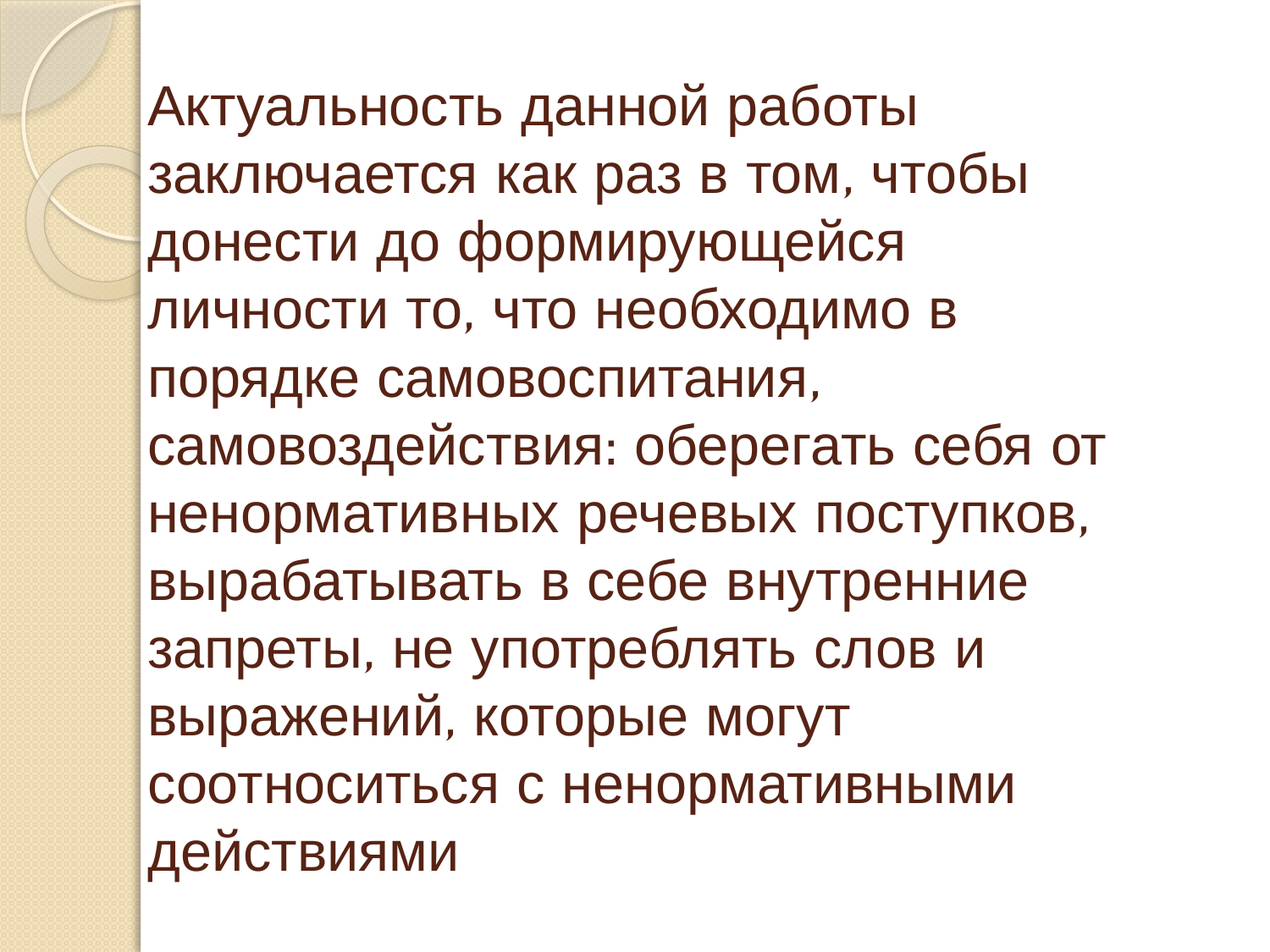

# Актуальность данной работы заключается как раз в том, чтобы донести до формирующейся личности то, что необходимо в порядке самовоспитания, самовоздействия: оберегать себя от ненормативных речевых поступков, вырабатывать в себе внутренние запреты, не употреблять слов и выражений, которые могут соотноситься с ненормативными  действиями